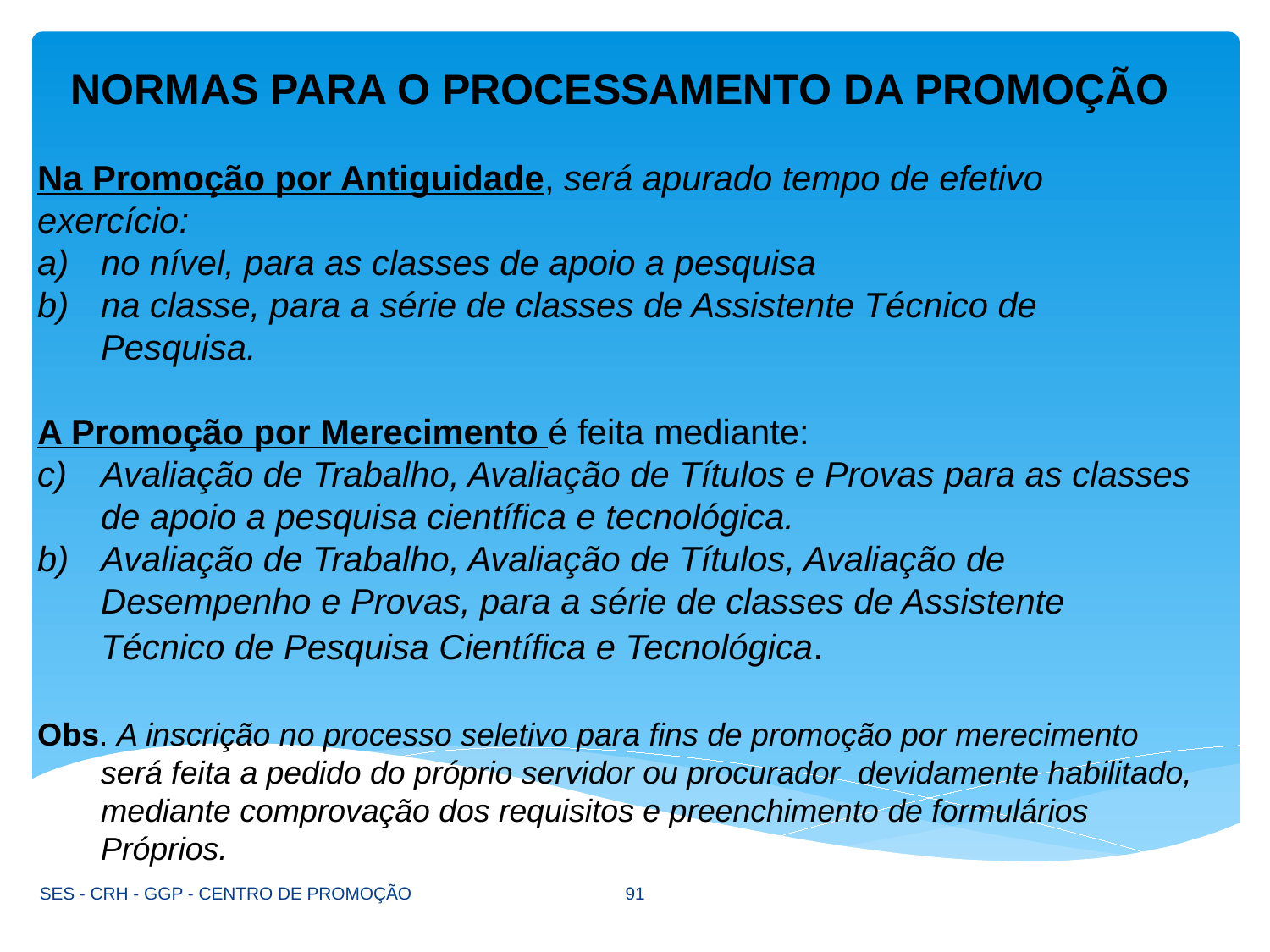

NORMAS PARA O PROCESSAMENTO DA PROMOÇÃO

Na Promoção por Antiguidade, será apurado tempo de efetivo exercício:
no nível, para as classes de apoio a pesquisa
na classe, para a série de classes de Assistente Técnico de Pesquisa.

A Promoção por Merecimento é feita mediante:
Avaliação de Trabalho, Avaliação de Títulos e Provas para as classes de apoio a pesquisa científica e tecnológica.
Avaliação de Trabalho, Avaliação de Títulos, Avaliação de Desempenho e Provas, para a série de classes de Assistente  Técnico de Pesquisa Científica e Tecnológica.

Obs. A inscrição no processo seletivo para fins de promoção por merecimento  será feita a pedido do próprio servidor ou procurador  devidamente habilitado, mediante comprovação dos requisitos e preenchimento de formulários  Próprios.

91
SES - CRH - GGP - CENTRO DE PROMOÇÃO